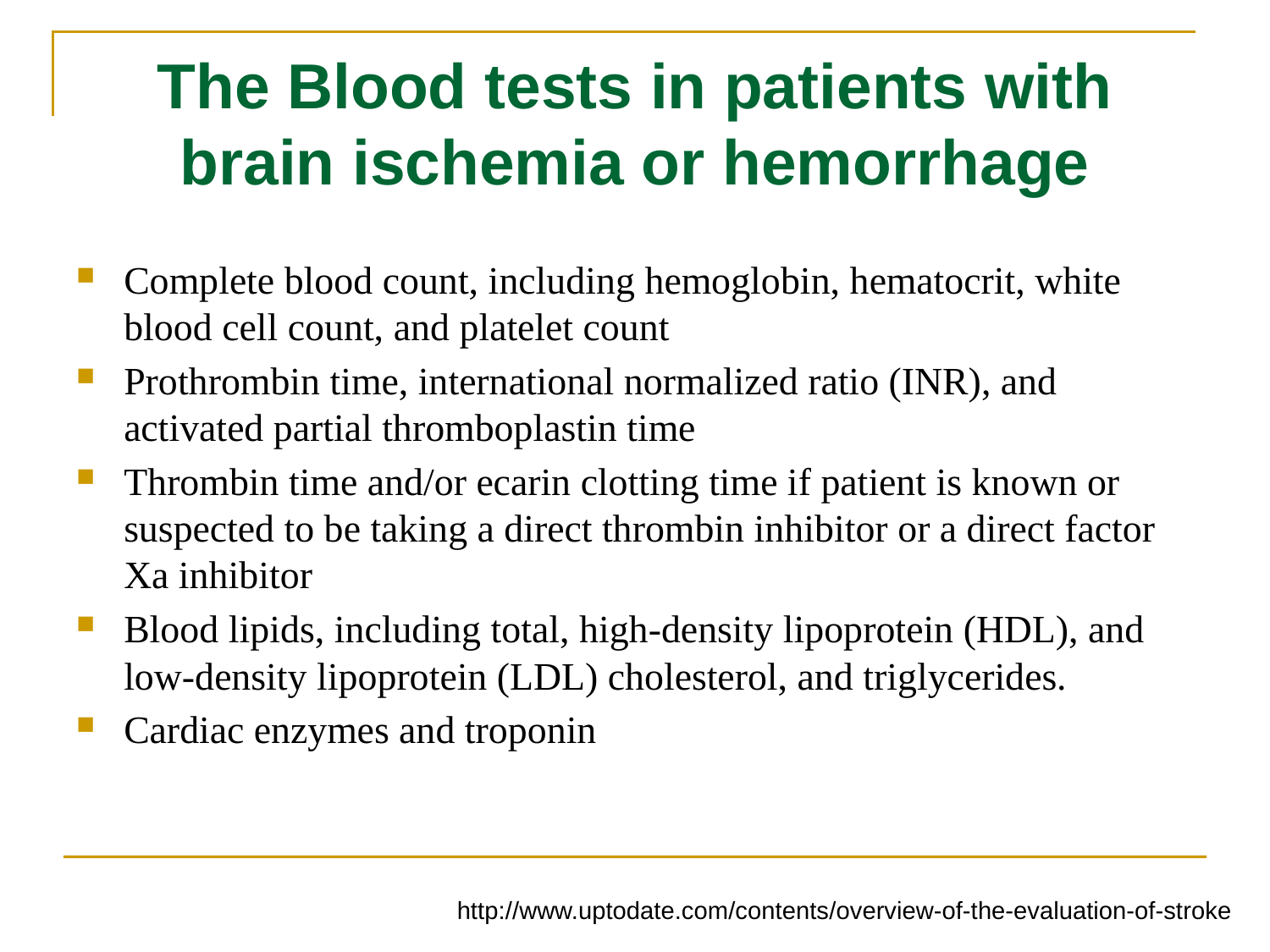

# The Blood tests in patients with brain ischemia or hemorrhage
Complete blood count, including hemoglobin, hematocrit, white blood cell count, and platelet count
Prothrombin time, international normalized ratio (INR), and activated partial thromboplastin time
Thrombin time and/or ecarin clotting time if patient is known or suspected to be taking a direct thrombin inhibitor or a direct factor Xa inhibitor
Blood lipids, including total, high-density lipoprotein (HDL), and low-density lipoprotein (LDL) cholesterol, and triglycerides.
Cardiac enzymes and troponin

http://www.uptodate.com/contents/overview-of-the-evaluation-of-stroke